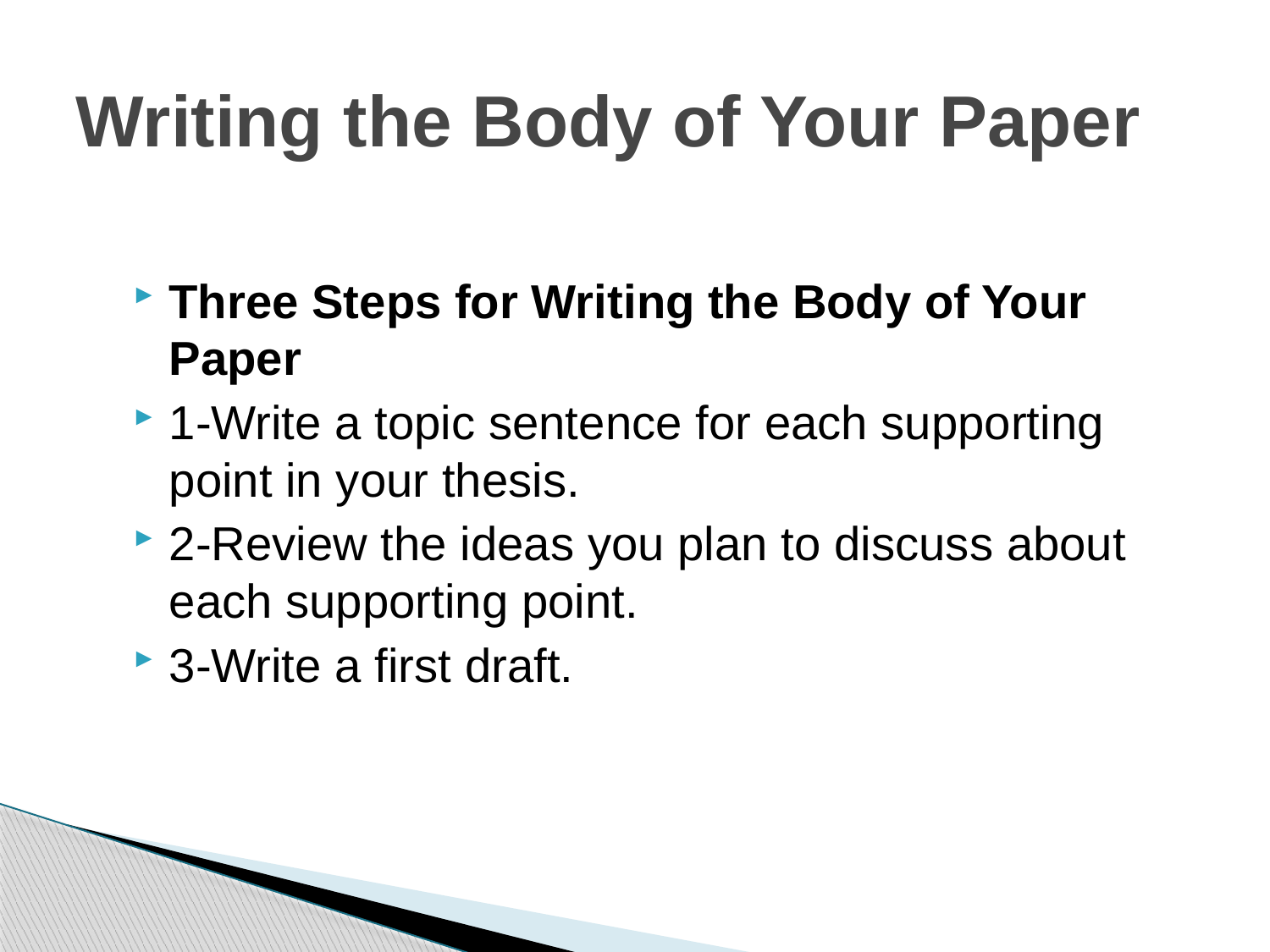

# Writing the Body of Your Paper
Three Steps for Writing the Body of Your Paper
1-Write a topic sentence for each supporting point in your thesis.
2-Review the ideas you plan to discuss about each supporting point.
3-Write a first draft.